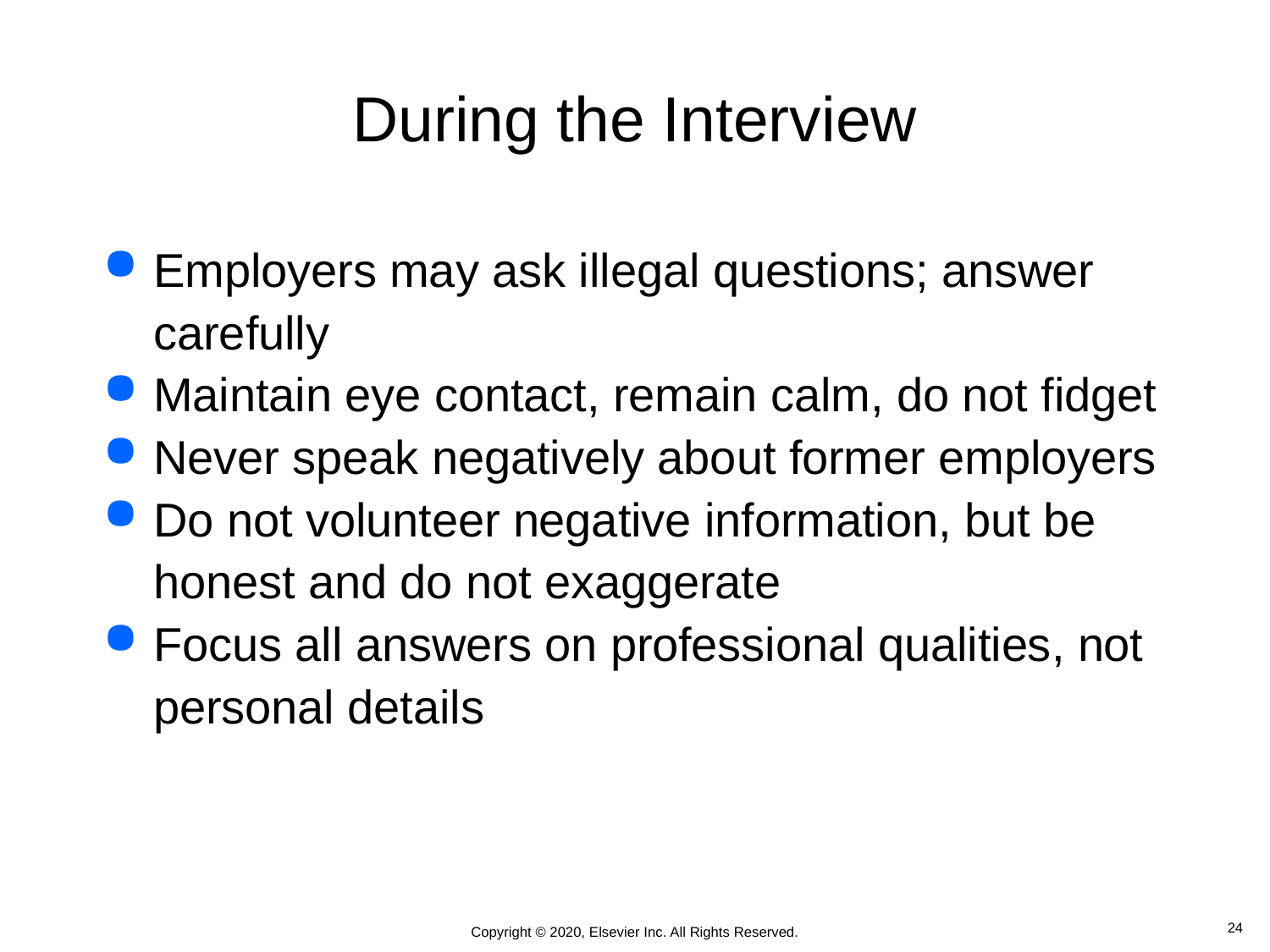

# During the Interview
Employers may ask illegal questions; answer carefully
Maintain eye contact, remain calm, do not fidget
Never speak negatively about former employers
Do not volunteer negative information, but be honest and do not exaggerate
Focus all answers on professional qualities, not personal details
 24